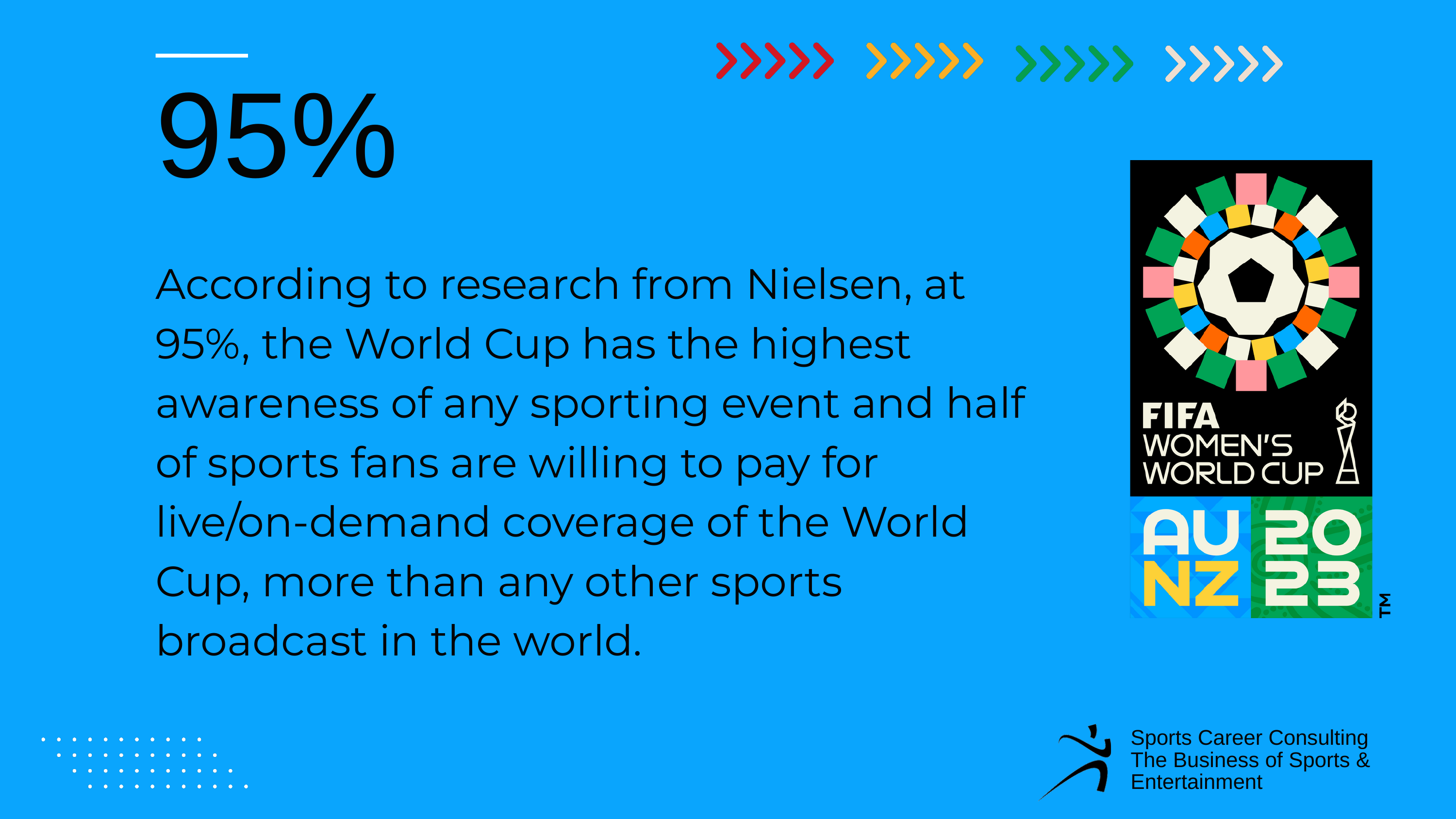

95%

According to research from Nielsen, at 95%, the World Cup has the highest awareness of any sporting event and half of sports fans are willing to pay for live/on-demand coverage of the World Cup, more than any other sports broadcast in the world.

Sports Career Consulting
The Business of Sports & Entertainment